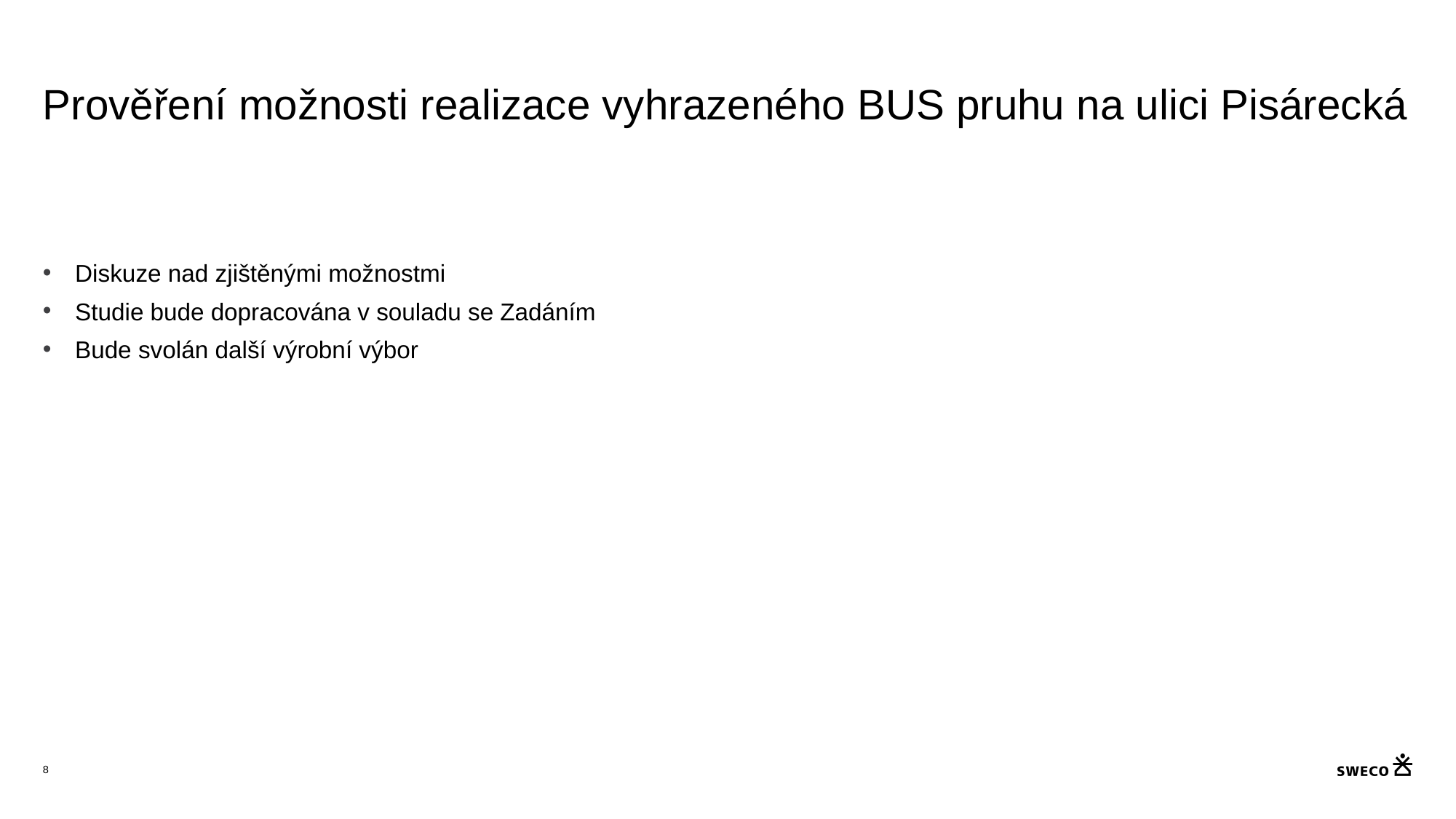

# Prověření možnosti realizace vyhrazeného BUS pruhu na ulici Pisárecká
Diskuze nad zjištěnými možnostmi
Studie bude dopracována v souladu se Zadáním
Bude svolán další výrobní výbor

8